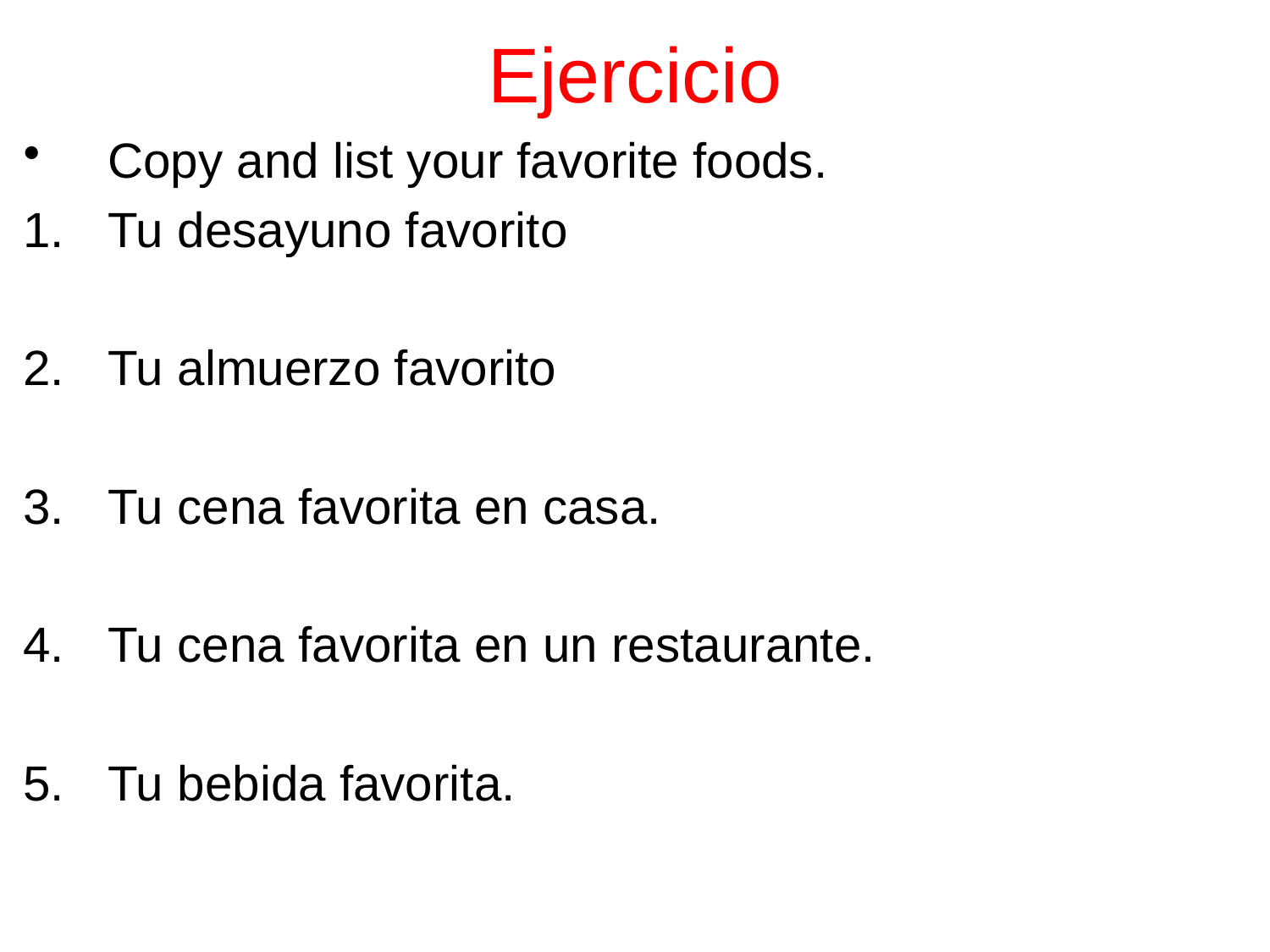

# Ejercicio
Copy and list your favorite foods.
Tu desayuno favorito

Tu almuerzo favorito

Tu cena favorita en casa.

Tu cena favorita en un restaurante.

Tu bebida favorita.